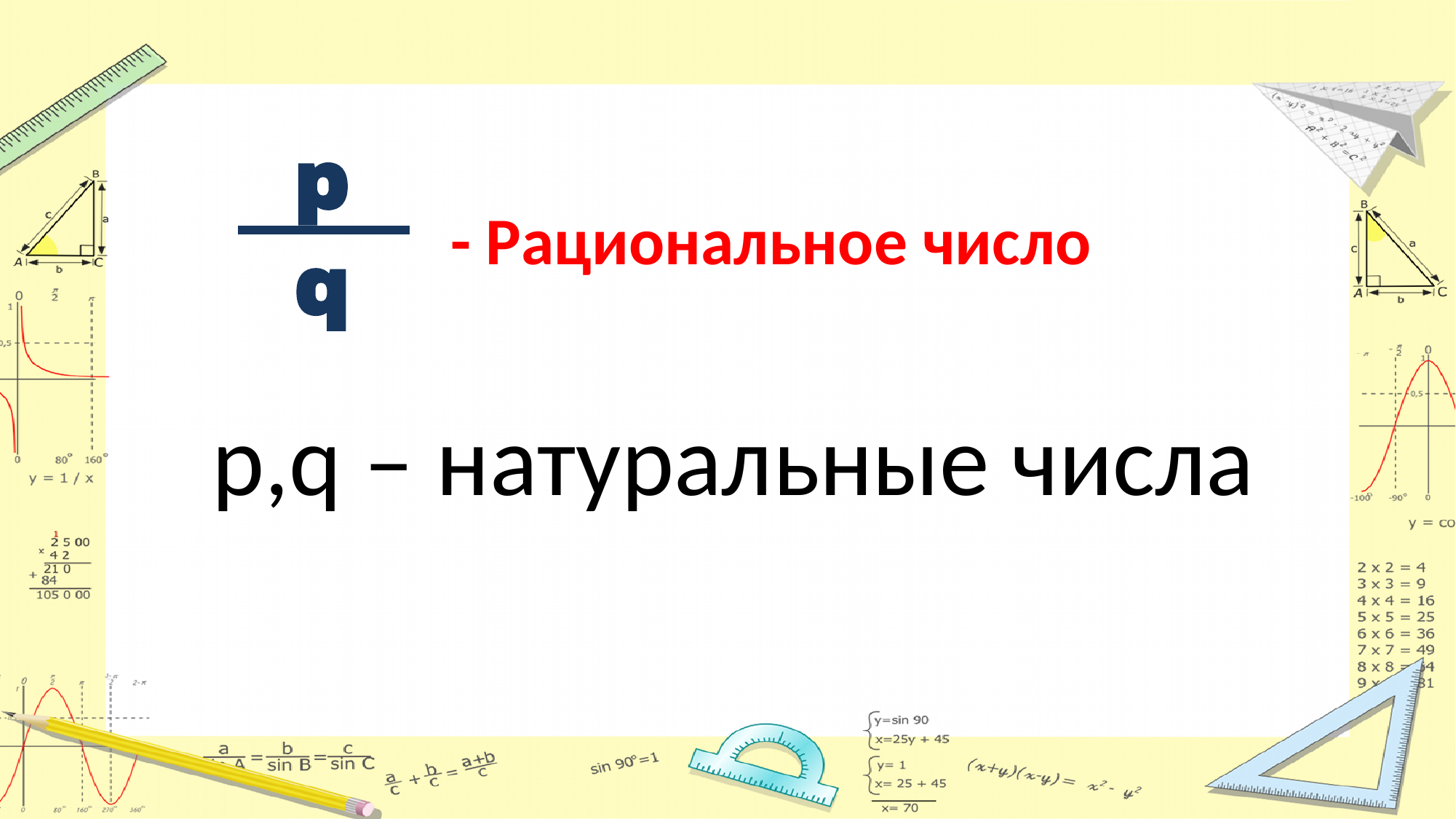

p

q

- Рациональное число
р,q – натуральные числа